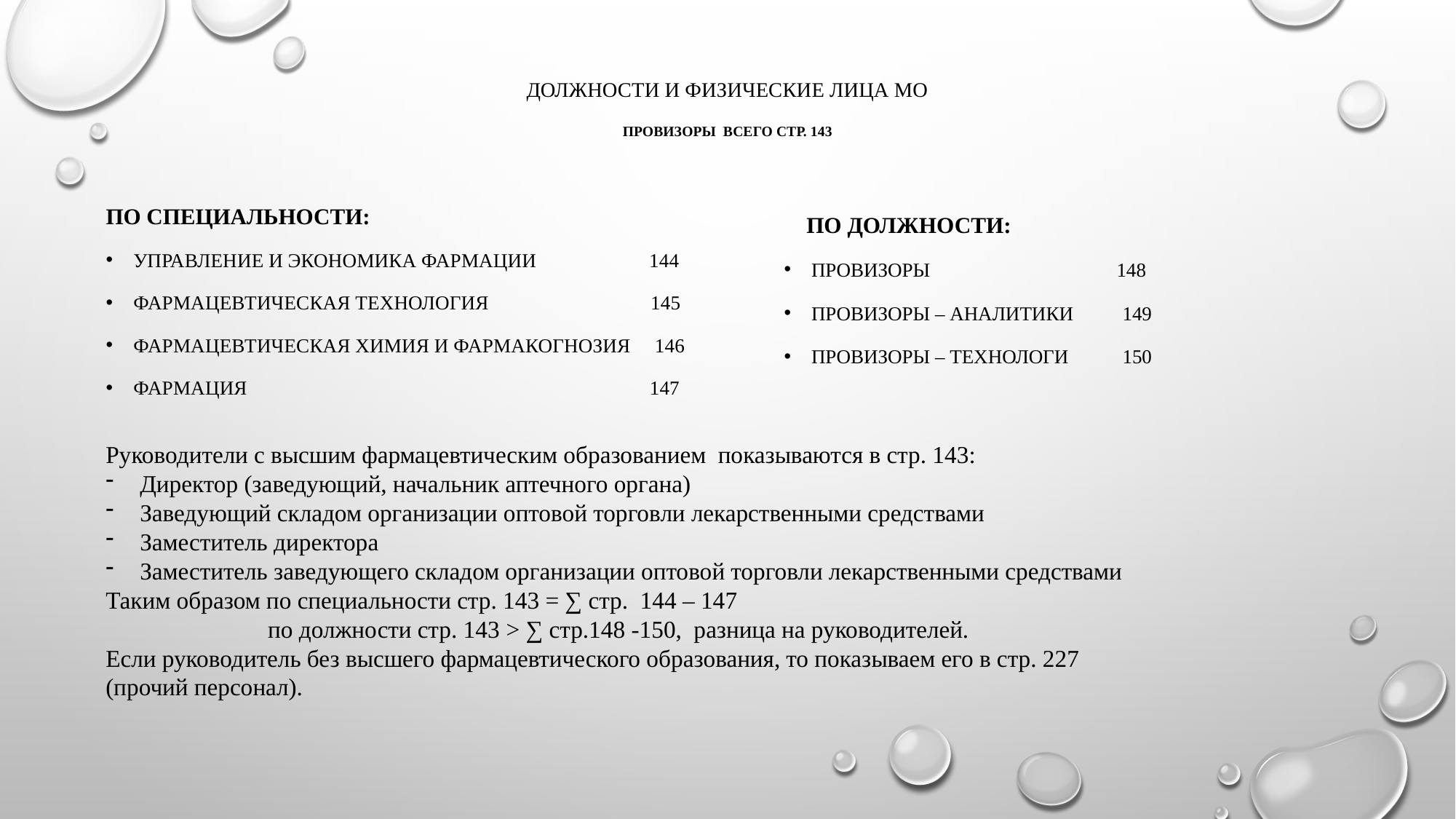

# Должности и физические лица МО Провизоры  всего стр. 143
По специальности:
Управление и экономика фармации                       144
Фармацевтическая технология                                 145
Фармацевтическая химия и фармакогнозия     146
Фармация                                                                                  147

    По должности:
Провизоры                                      148
Провизоры – аналитики          149
Провизоры – технологи           150
Руководители с высшим фармацевтическим образованием  показываются в стр. 143:
Директор (заведующий, начальник аптечного органа)
Заведующий складом организации оптовой торговли лекарственными средствами
Заместитель директора
Заместитель заведующего складом организации оптовой торговли лекарственными средствами
Таким образом по специальности стр. 143 = ∑ стр.  144 – 147
                           по должности стр. 143 > ∑ стр.148 -150,  разница на руководителей.
Если руководитель без высшего фармацевтического образования, то показываем его в стр. 227 (прочий персонал).